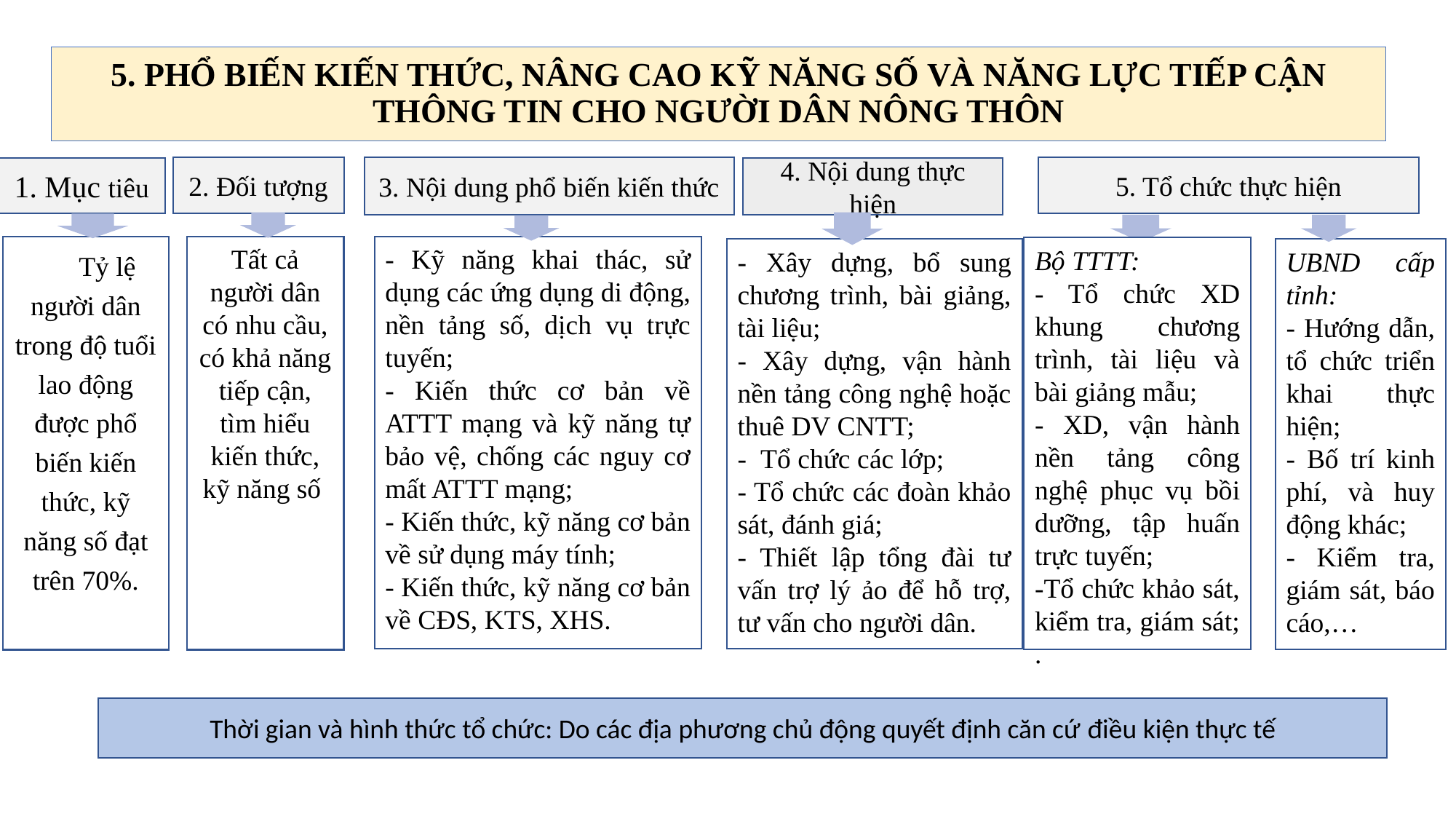

# 5. PHỔ BIẾN KIẾN THỨC, NÂNG CAO KỸ NĂNG SỐ VÀ NĂNG LỰC TIẾP CẬN THÔNG TIN CHO NGƯỜI DÂN NÔNG THÔN
2. Đối tượng
5. Tổ chức thực hiện
3. Nội dung phổ biến kiến thức
1. Mục tiêu
4. Nội dung thực hiện

Tỷ lệ người dân trong độ tuổi lao động được phổ biến kiến thức, kỹ năng số đạt trên 70%.
Tất cả người dân có nhu cầu, có khả năng tiếp cận, tìm hiểu kiến thức, kỹ năng số
- Kỹ năng khai thác, sử dụng các ứng dụng di động, nền tảng số, dịch vụ trực tuyến;
- Kiến thức cơ bản về ATTT mạng và kỹ năng tự bảo vệ, chống các nguy cơ mất ATTT mạng;
- Kiến thức, kỹ năng cơ bản về sử dụng máy tính;
- Kiến thức, kỹ năng cơ bản về CĐS, KTS, XHS.

Bộ TTTT:
- Tổ chức XD khung chương trình, tài liệu và bài giảng mẫu;
- XD, vận hành nền tảng công nghệ phục vụ bồi dưỡng, tập huấn trực tuyến;
-Tổ chức khảo sát, kiểm tra, giám sát; .
UBND cấp tỉnh:
- Hướng dẫn, tổ chức triển khai thực hiện;
- Bố trí kinh phí, và huy động khác;
- Kiểm tra, giám sát, báo cáo,…
- Xây dựng, bổ sung chương trình, bài giảng, tài liệu;
- Xây dựng, vận hành nền tảng công nghệ hoặc thuê DV CNTT;h,
-  Tổ chức các lớp;
- Tổ chức các đoàn khảo sát, đánh giá;
- Thiết lập tổng đài tư vấn trợ lý ảo để hỗ trợ, tư vấn cho người dân.
Thời gian và hình thức tổ chức: Do các địa phương chủ động quyết định căn cứ điều kiện thực tế